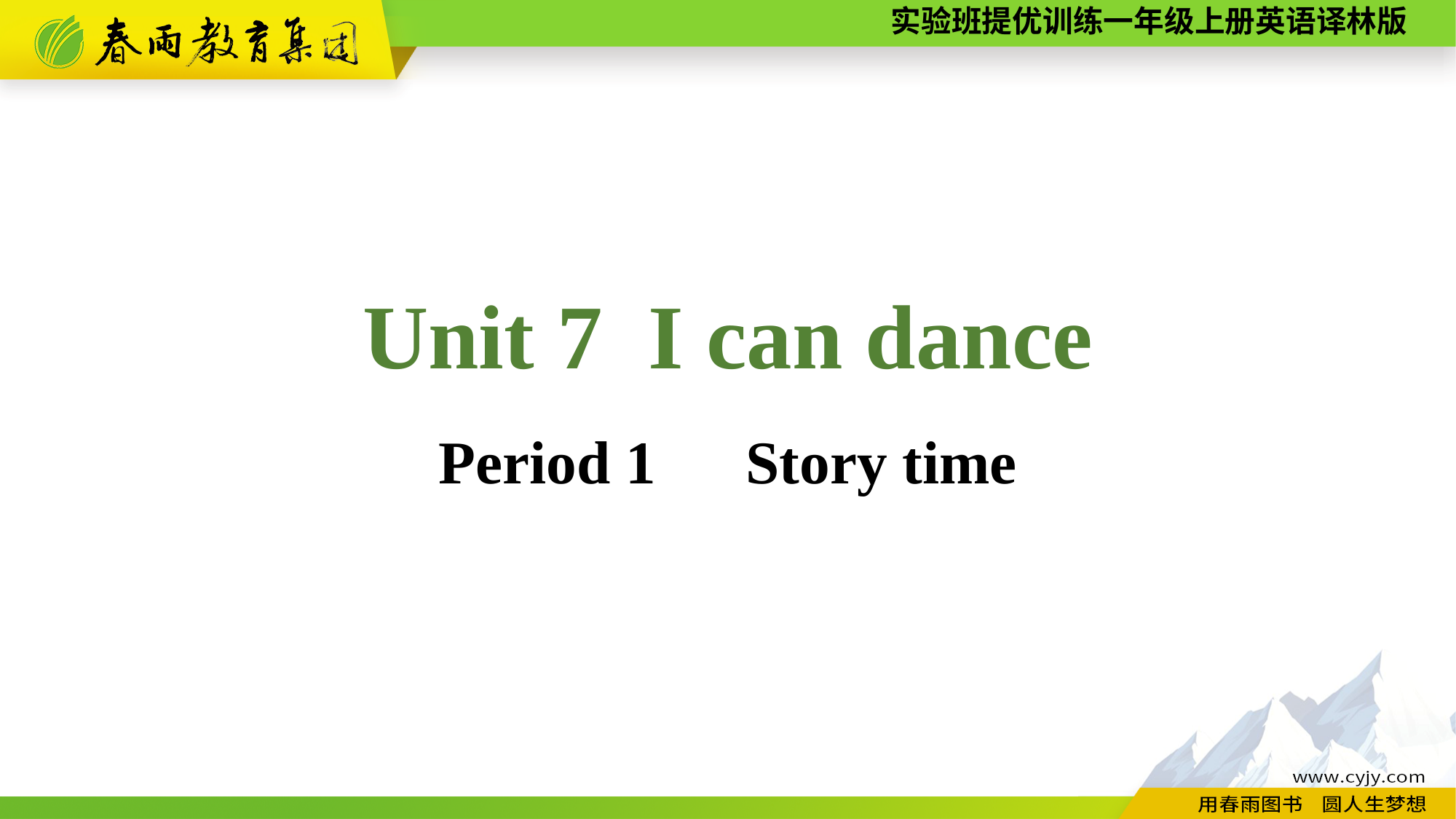

Unit 7  I can dance
Period 1　Story time